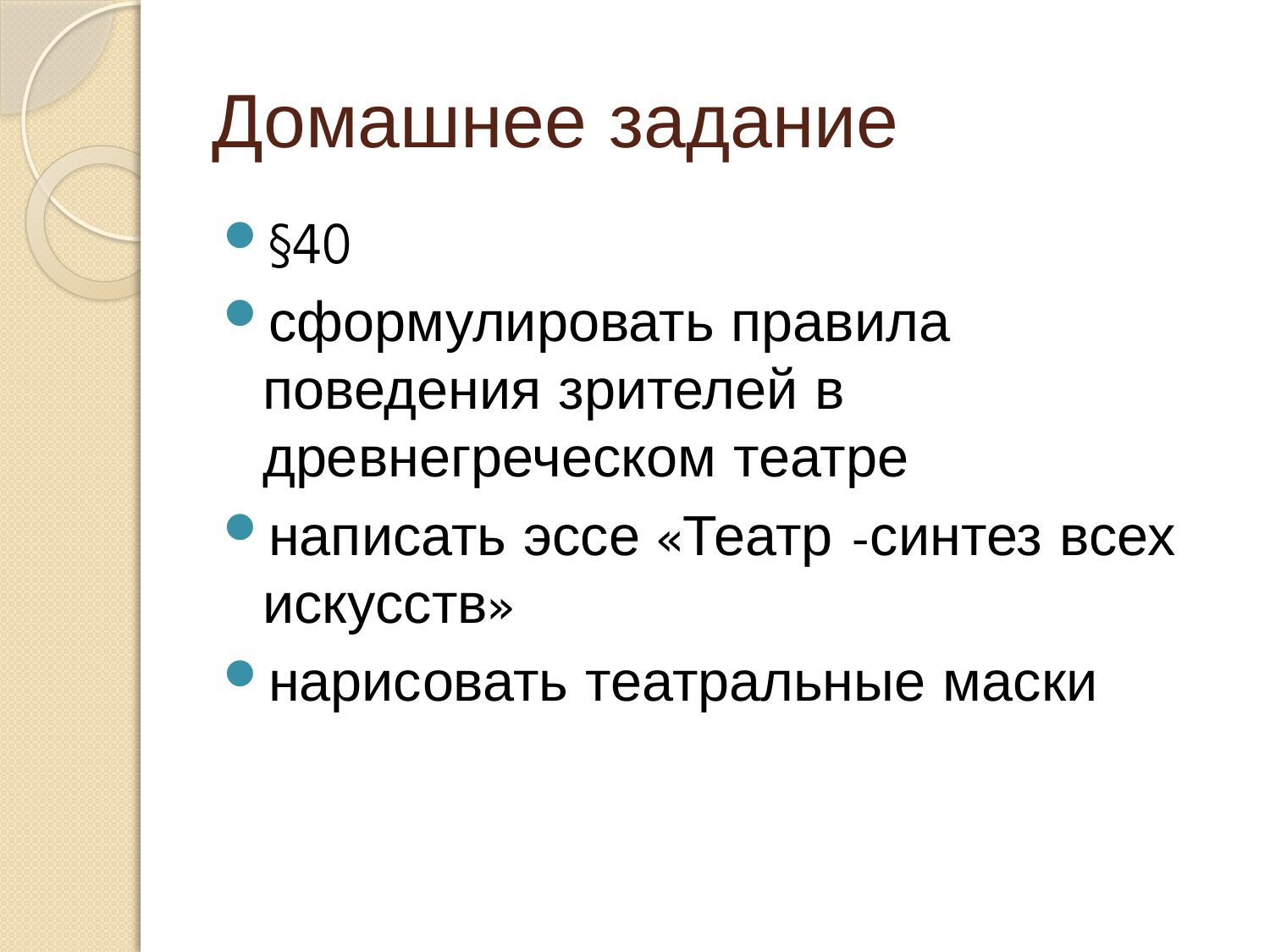

# Домашнее задание
§40
сформулировать правила поведения зрителей в древнегреческом театре
написать эссе «Театр -синтез всех искусств»
нарисовать театральные маски